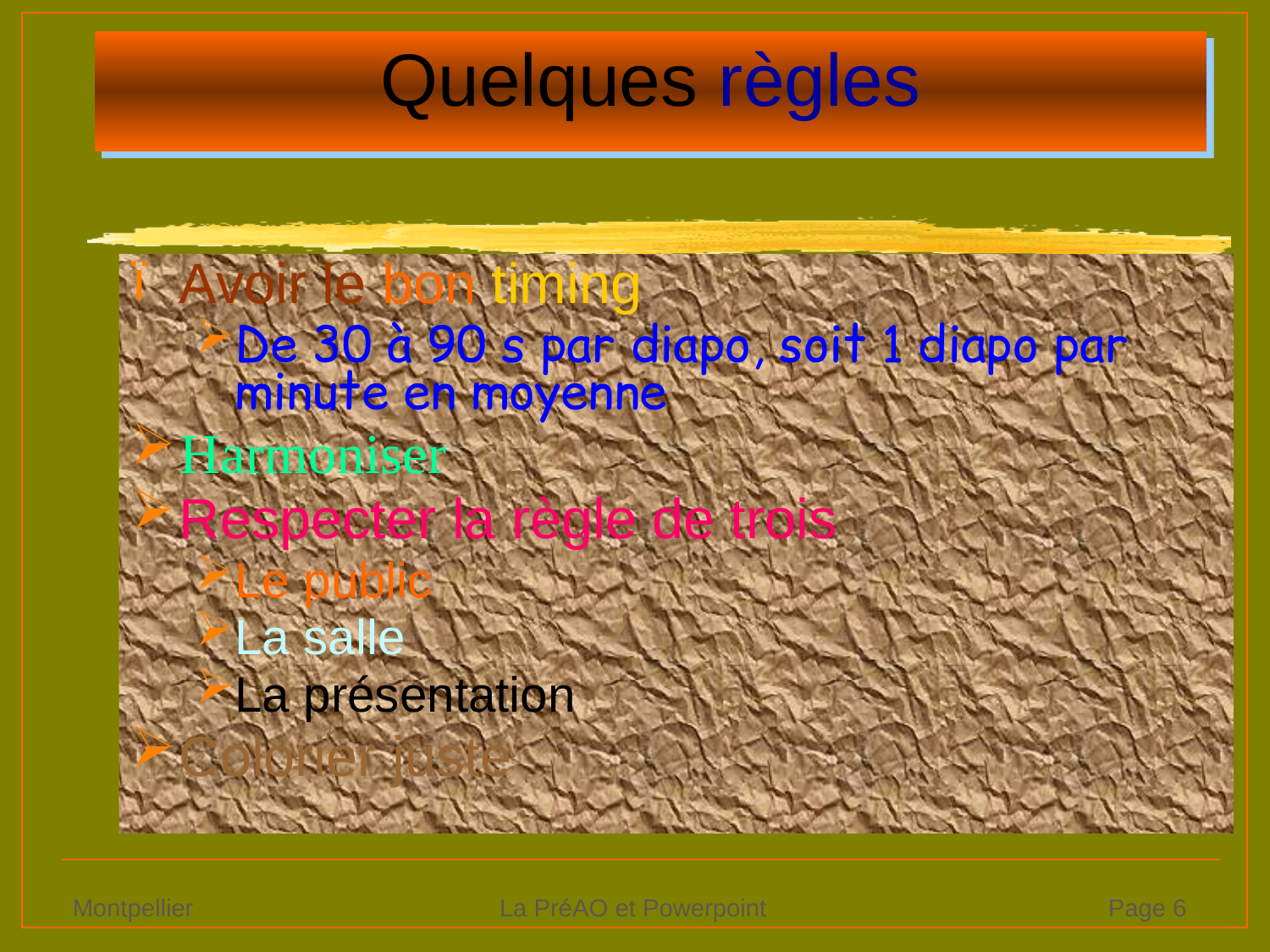

# Quelques règles
Avoir le bon timing
De 30 à 90 s par diapo, soit 1 diapo par minute en moyenne
Harmoniser
Respecter la règle de trois
Le public
La salle
La présentation
Colorier juste
Montpellier
 La PréAO et Powerpoint
Page 6